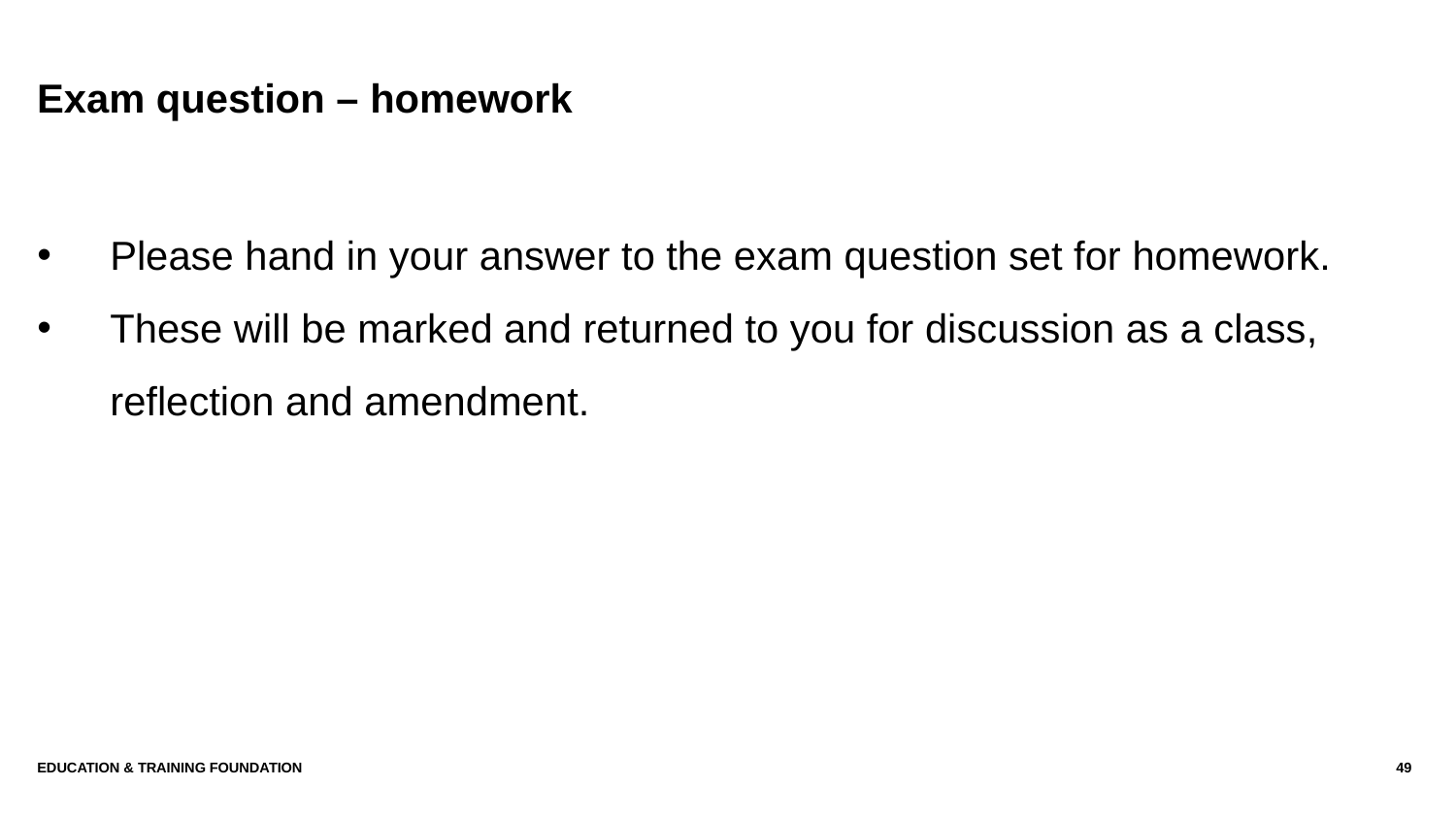

# Exam question – homework

Please hand in your answer to the exam question set for homework.
These will be marked and returned to you for discussion as a class, reflection and amendment.
Education & Training Foundation
49